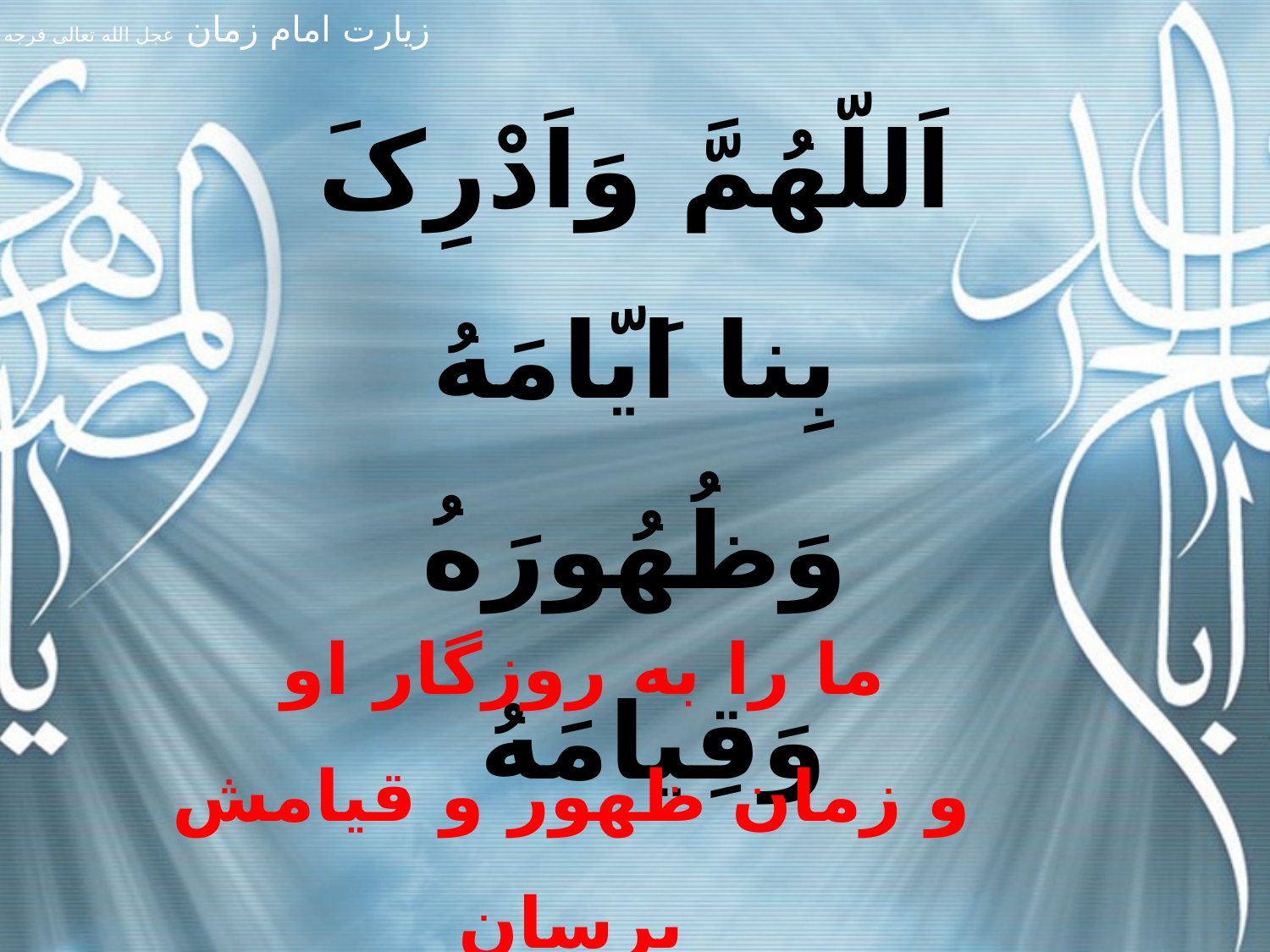

اَللّهُمَّ وَاَدْرِکَ بِنا اَيّامَهُ وَظُهُورَهُ وَقِيامَهُ
ما را به روزگار او
و زمان ظهور و قيامش برسان